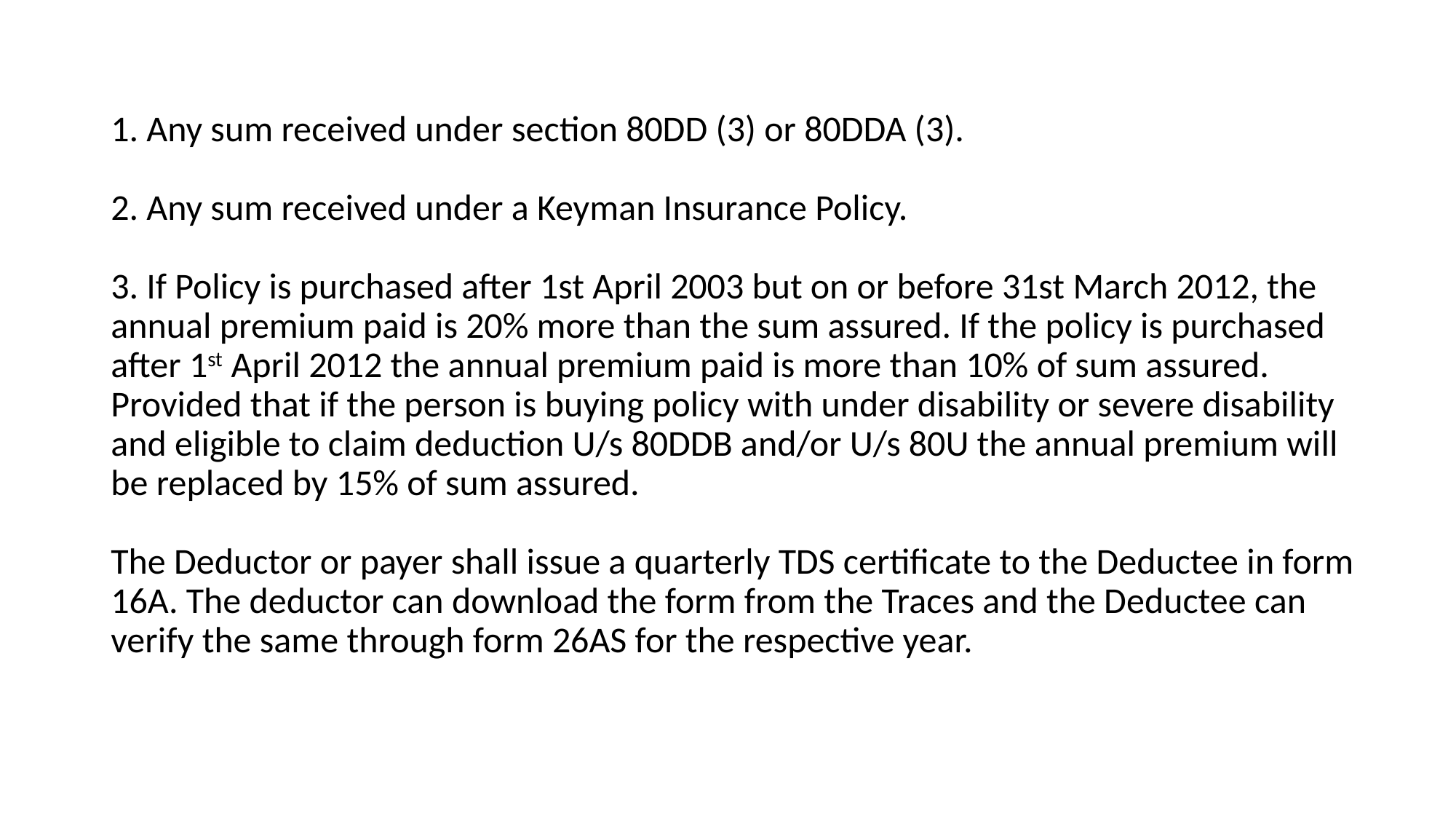

# 1. Any sum received under section 80DD (3) or 80DDA (3). 2. Any sum received under a Keyman Insurance Policy. 3. If Policy is purchased after 1st April 2003 but on or before 31st March 2012, the annual premium paid is 20% more than the sum assured. If the policy is purchased after 1st April 2012 the annual premium paid is more than 10% of sum assured. Provided that if the person is buying policy with under disability or severe disability and eligible to claim deduction U/s 80DDB and/or U/s 80U the annual premium will be replaced by 15% of sum assured. The Deductor or payer shall issue a quarterly TDS certificate to the Deductee in form 16A. The deductor can download the form from the Traces and the Deductee can verify the same through form 26AS for the respective year.